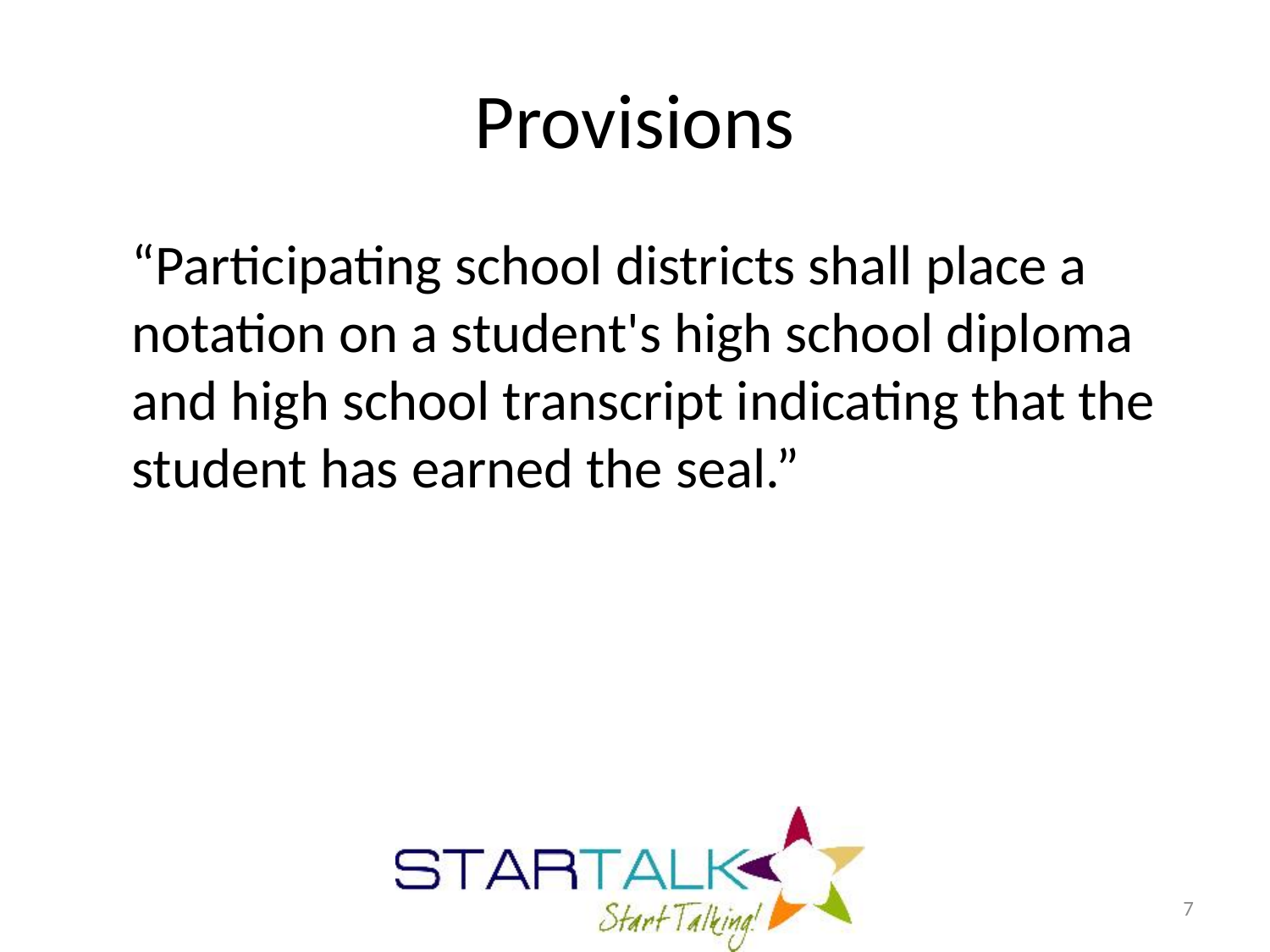

# Provisions
“Participating school districts shall place a notation on a student's high school diploma and high school transcript indicating that the student has earned the seal.”

7